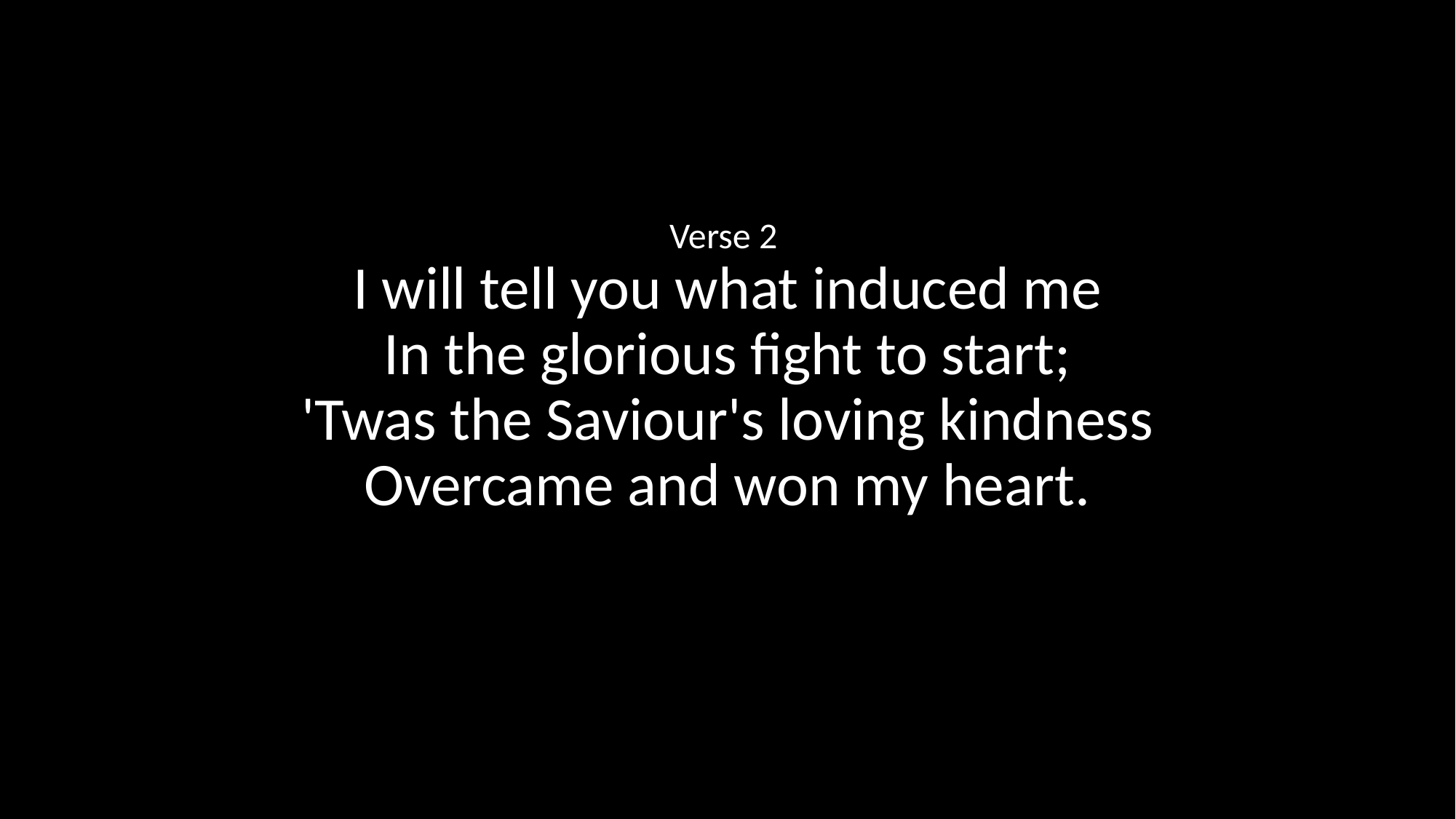

Verse 2
I will tell you what induced me
In the glorious fight to start;
'Twas the Saviour's loving kindness
Overcame and won my heart.